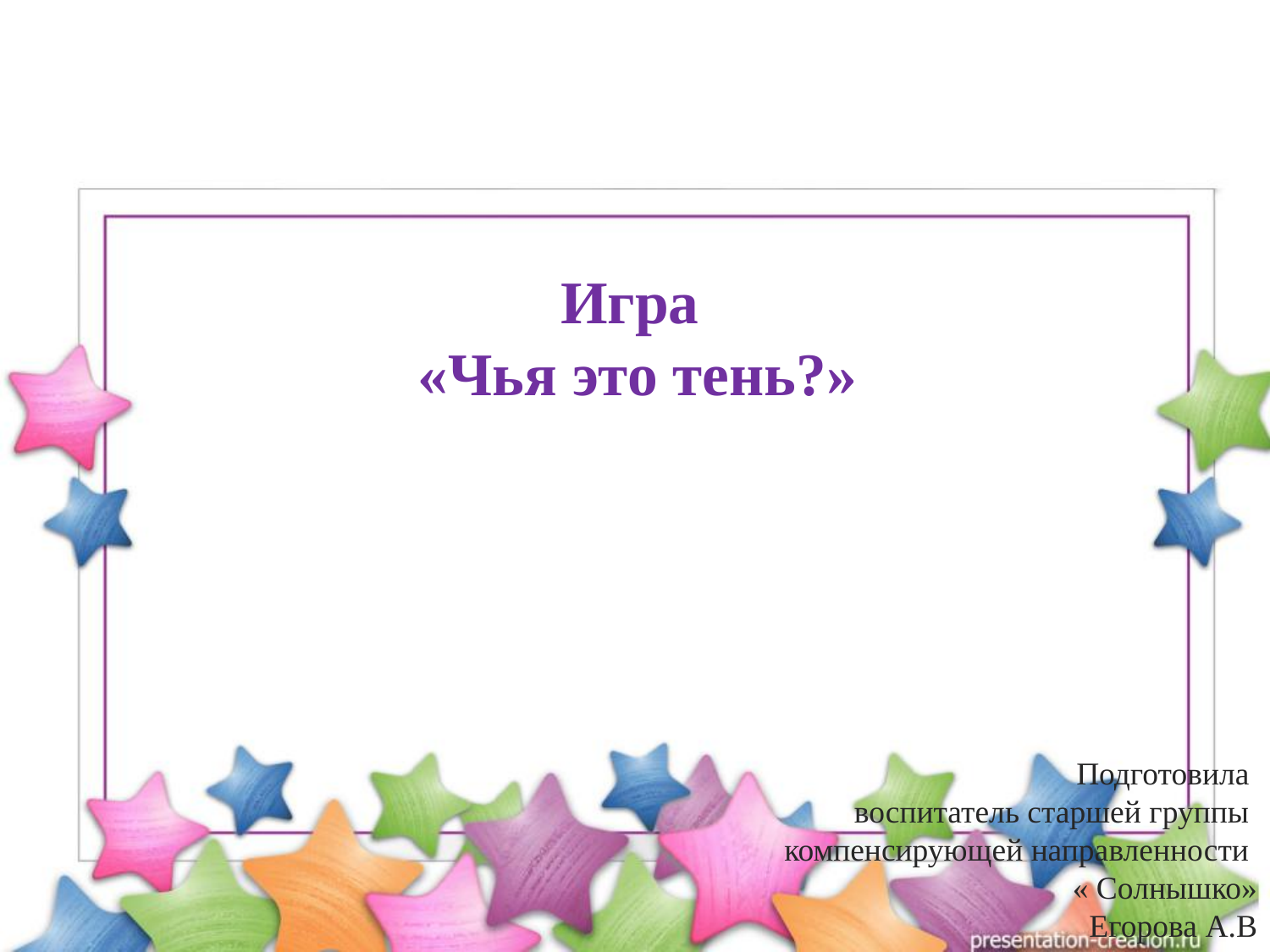

# Игра «Чья это тень?»
Подготовила
воспитатель старшей группы
компенсирующей направленности
« Солнышко»
Егорова А.В